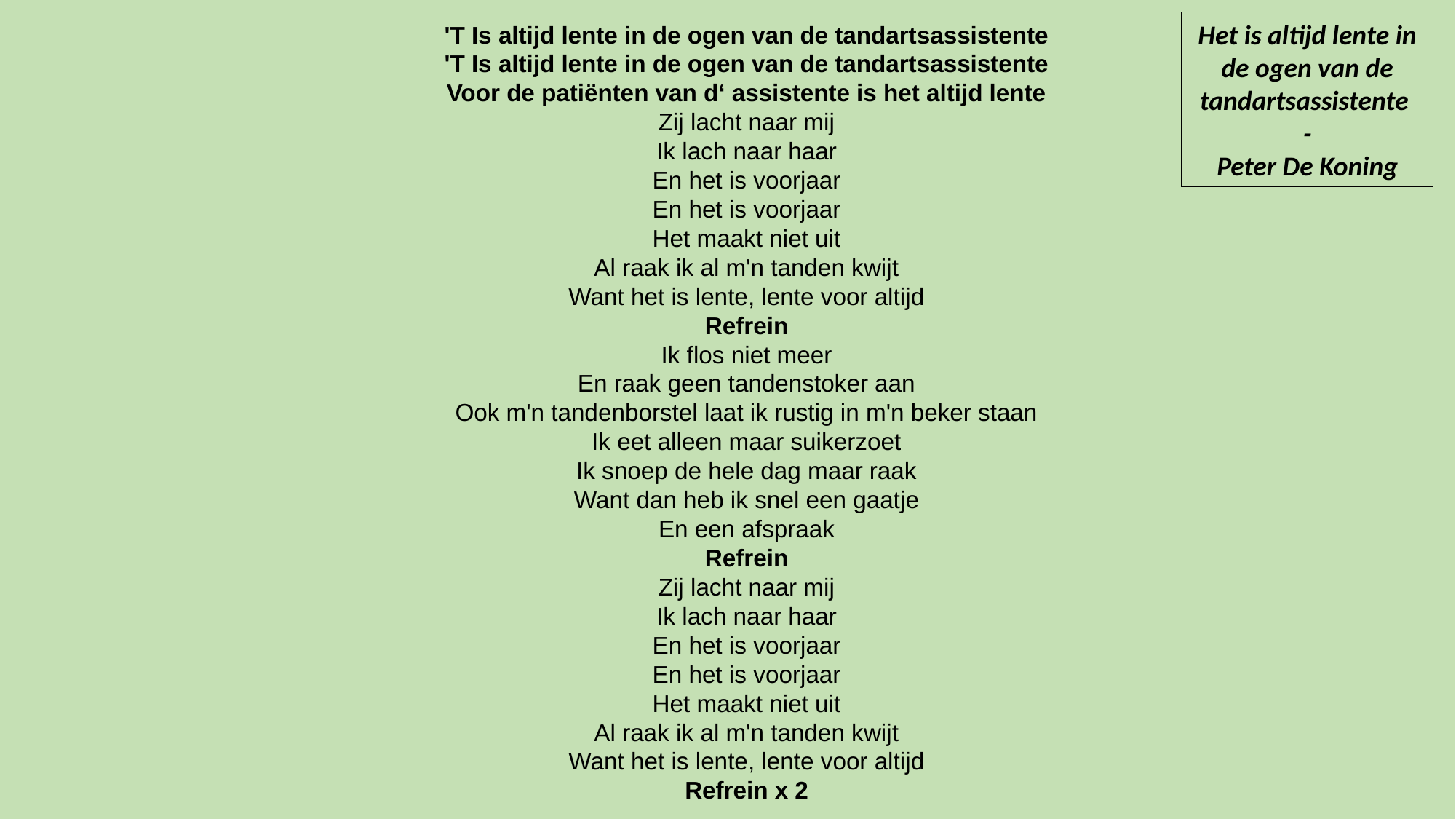

Het is altijd lente in de ogen van de tandartsassistente
-
Peter De Koning
'T Is altijd lente in de ogen van de tandartsassistente
'T Is altijd lente in de ogen van de tandartsassistente
Voor de patiënten van d‘ assistente is het altijd lente
Zij lacht naar mij
Ik lach naar haar
En het is voorjaar
En het is voorjaar
Het maakt niet uit
Al raak ik al m'n tanden kwijt
Want het is lente, lente voor altijd
Refrein
Ik flos niet meer
En raak geen tandenstoker aan
Ook m'n tandenborstel laat ik rustig in m'n beker staan
Ik eet alleen maar suikerzoet
Ik snoep de hele dag maar raak
Want dan heb ik snel een gaatje
En een afspraak
Refrein
Zij lacht naar mij
Ik lach naar haar
En het is voorjaar
En het is voorjaar
Het maakt niet uit
Al raak ik al m'n tanden kwijt
Want het is lente, lente voor altijd
Refrein x 2